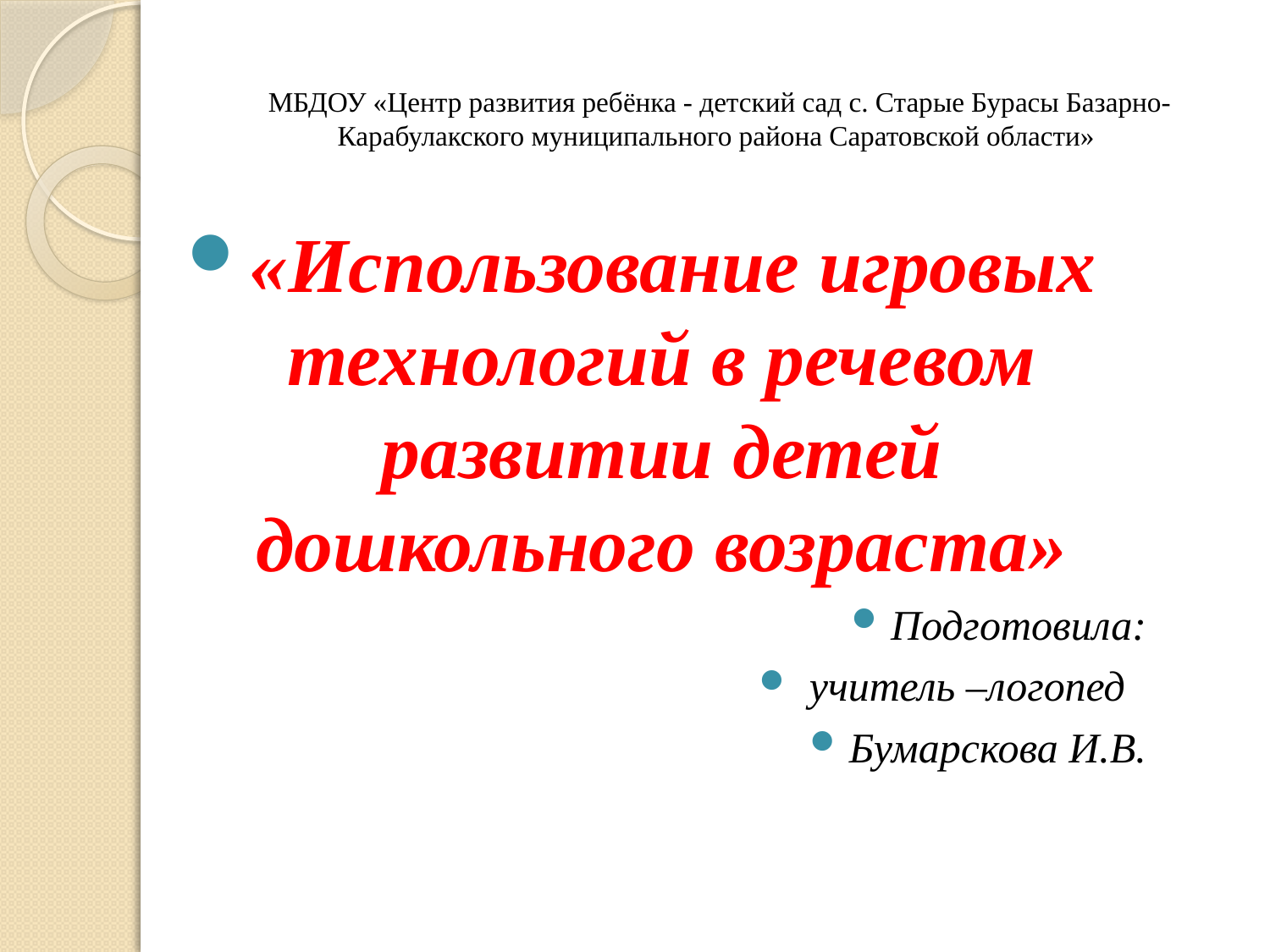

# МБДОУ «Центр развития ребёнка - детский сад с. Старые Бурасы Базарно-Карабулакского муниципального района Саратовской области»
«Использование игровых технологий в речевом развитии детей дошкольного возраста»
Подготовила:
 учитель –логопед
Бумарскова И.В.